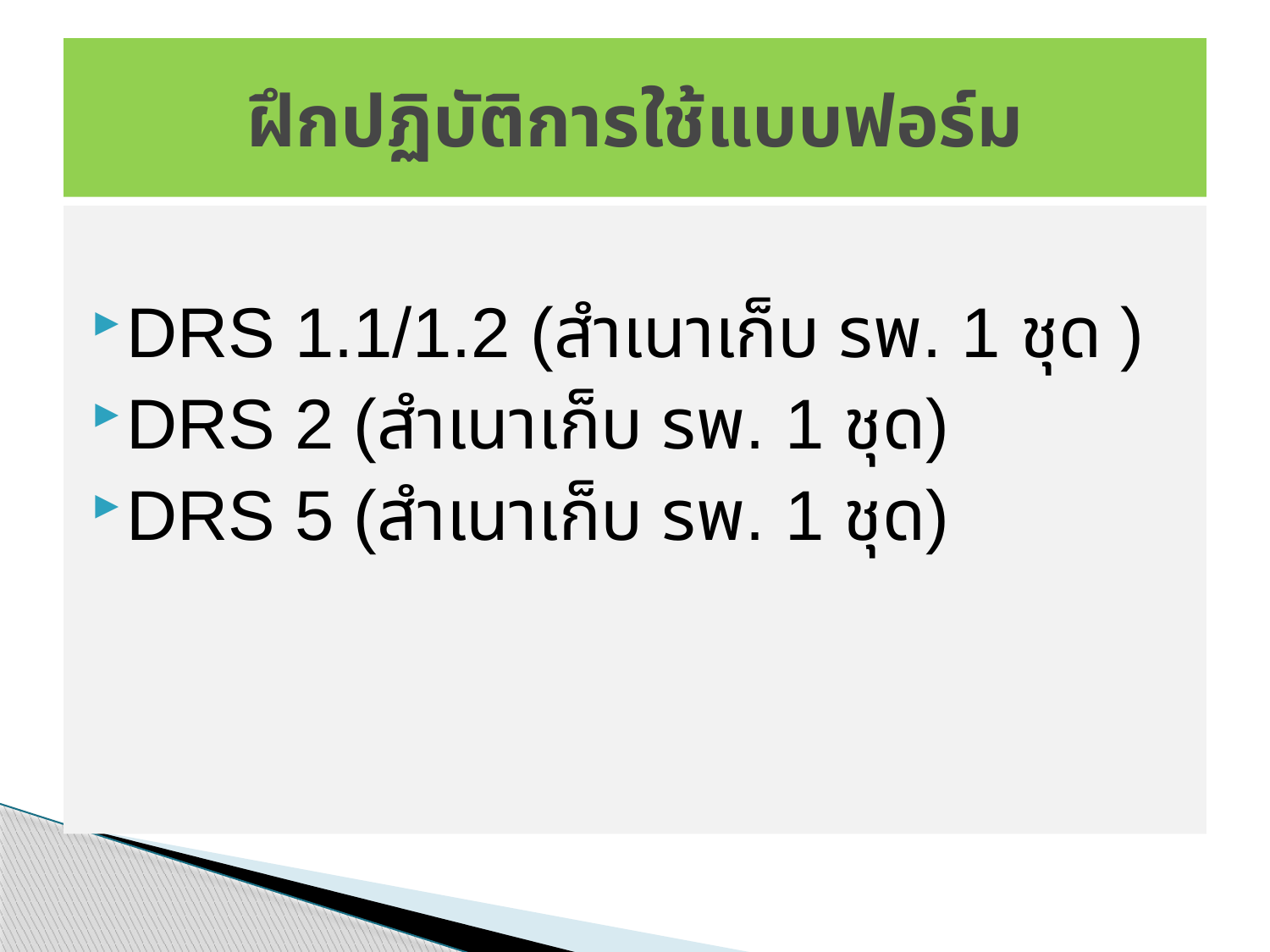

# ฝึกปฏิบัติการใช้แบบฟอร์ม

DRS 1.1/1.2 (สำเนาเก็บ รพ. 1 ชุด )
DRS 2 (สำเนาเก็บ รพ. 1 ชุด)
DRS 5 (สำเนาเก็บ รพ. 1 ชุด)